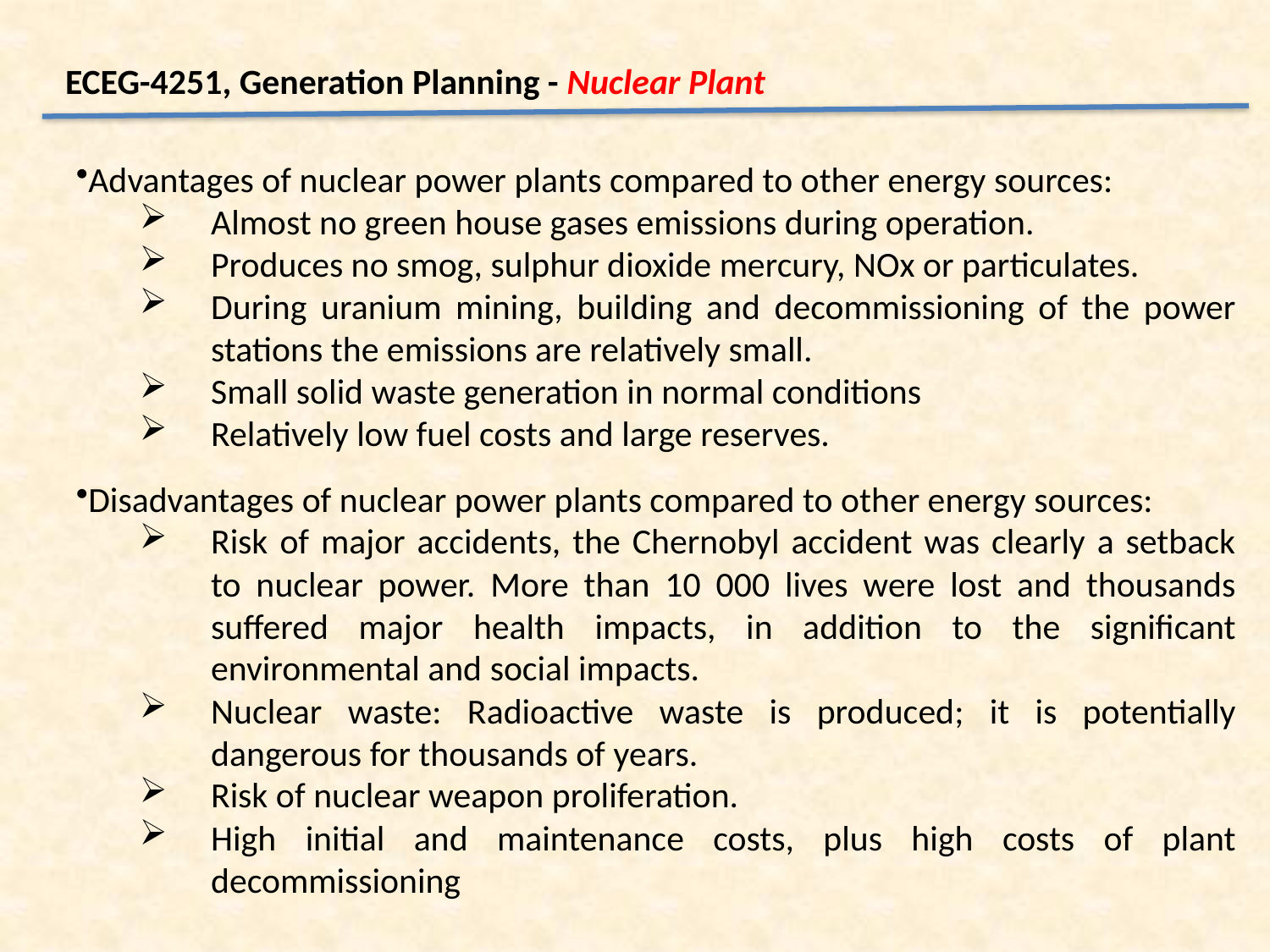

ECEG-4251, Generation Planning - Nuclear Plant
Advantages of nuclear power plants compared to other energy sources:
Almost no green house gases emissions during operation.
Produces no smog, sulphur dioxide mercury, NOx or particulates.
During uranium mining, building and decommissioning of the power stations the emissions are relatively small.
Small solid waste generation in normal conditions
Relatively low fuel costs and large reserves.

Disadvantages of nuclear power plants compared to other energy sources:
Risk of major accidents, the Chernobyl accident was clearly a setback to nuclear power. More than 10 000 lives were lost and thousands suffered major health impacts, in addition to the significant environmental and social impacts.
Nuclear waste: Radioactive waste is produced; it is potentially dangerous for thousands of years.
Risk of nuclear weapon proliferation.
High initial and maintenance costs, plus high costs of plant decommissioning